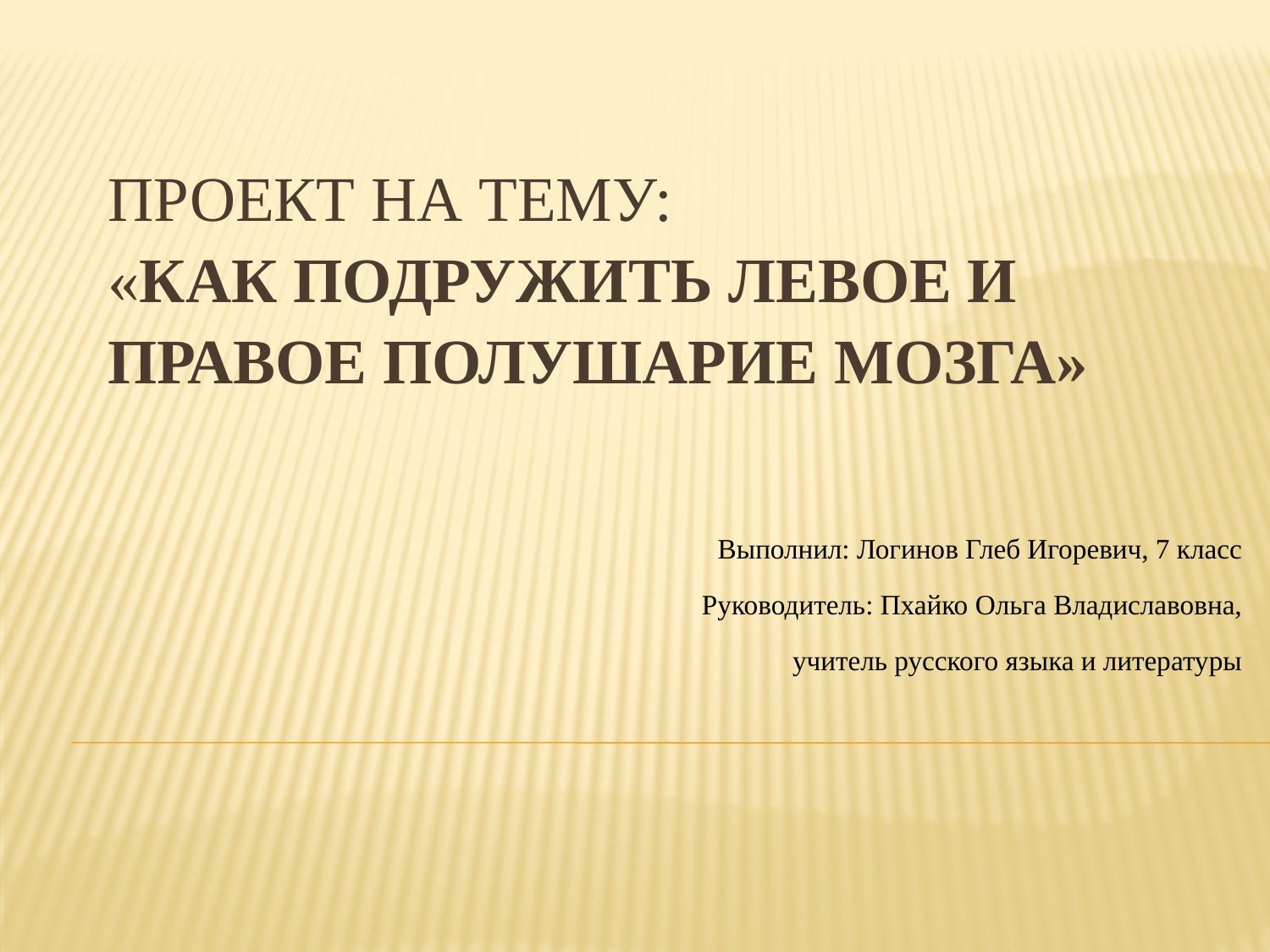

# Проект на тему: «Как подружить левое и правое полушарие мозга»

Выполнил: Логинов Глеб Игоревич, 7 класс
Руководитель: Пхайко Ольга Владиславовна,
 учитель русского языка и литературы